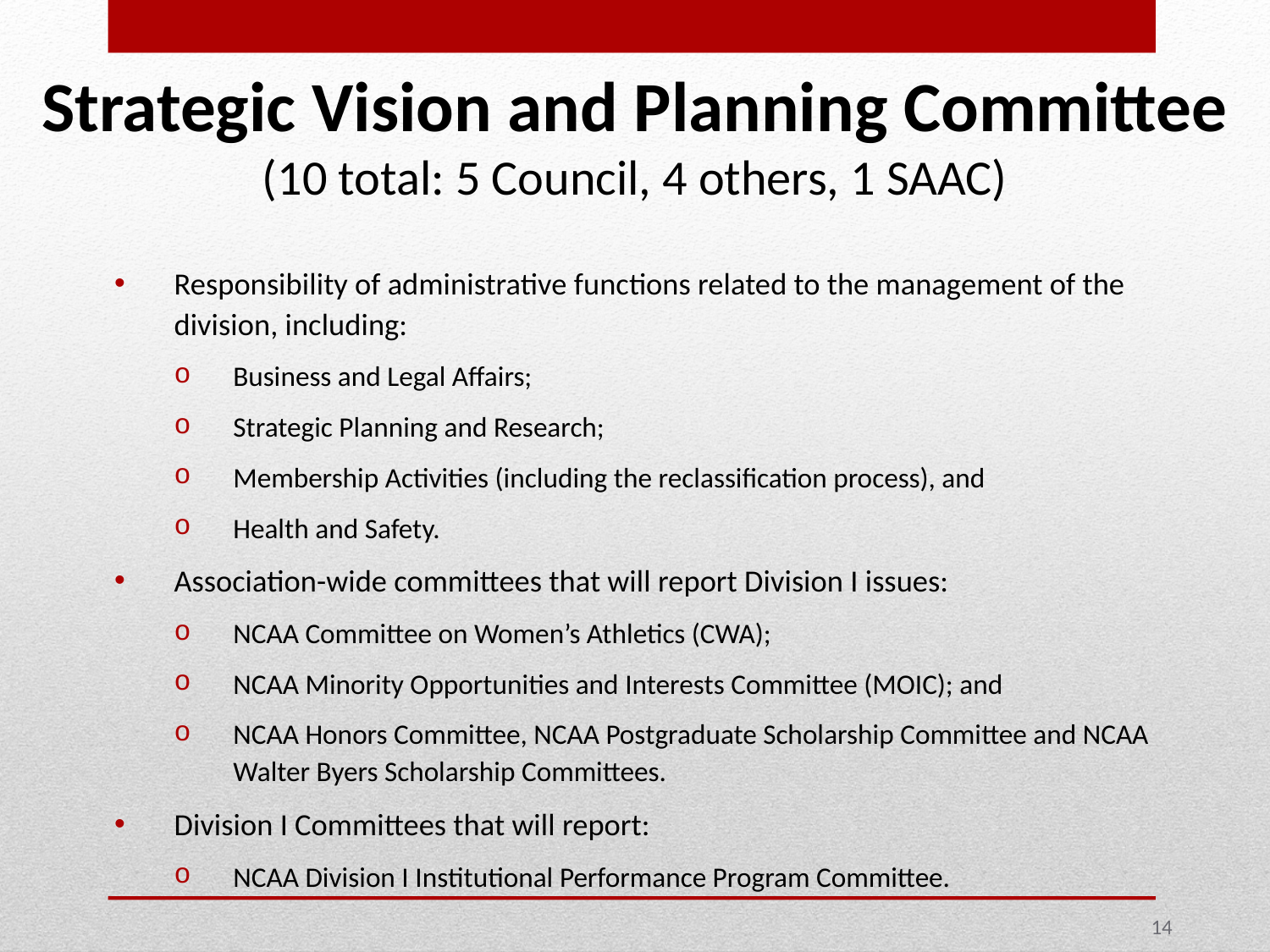

Strategic Vision and Planning Committee
(10 total: 5 Council, 4 others, 1 SAAC)
Responsibility of administrative functions related to the management of the division, including:
Business and Legal Affairs;
Strategic Planning and Research;
Membership Activities (including the reclassification process), and
Health and Safety.
Association-wide committees that will report Division I issues:
NCAA Committee on Women’s Athletics (CWA);
NCAA Minority Opportunities and Interests Committee (MOIC); and
NCAA Honors Committee, NCAA Postgraduate Scholarship Committee and NCAA Walter Byers Scholarship Committees.
Division I Committees that will report:
NCAA Division I Institutional Performance Program Committee.
14